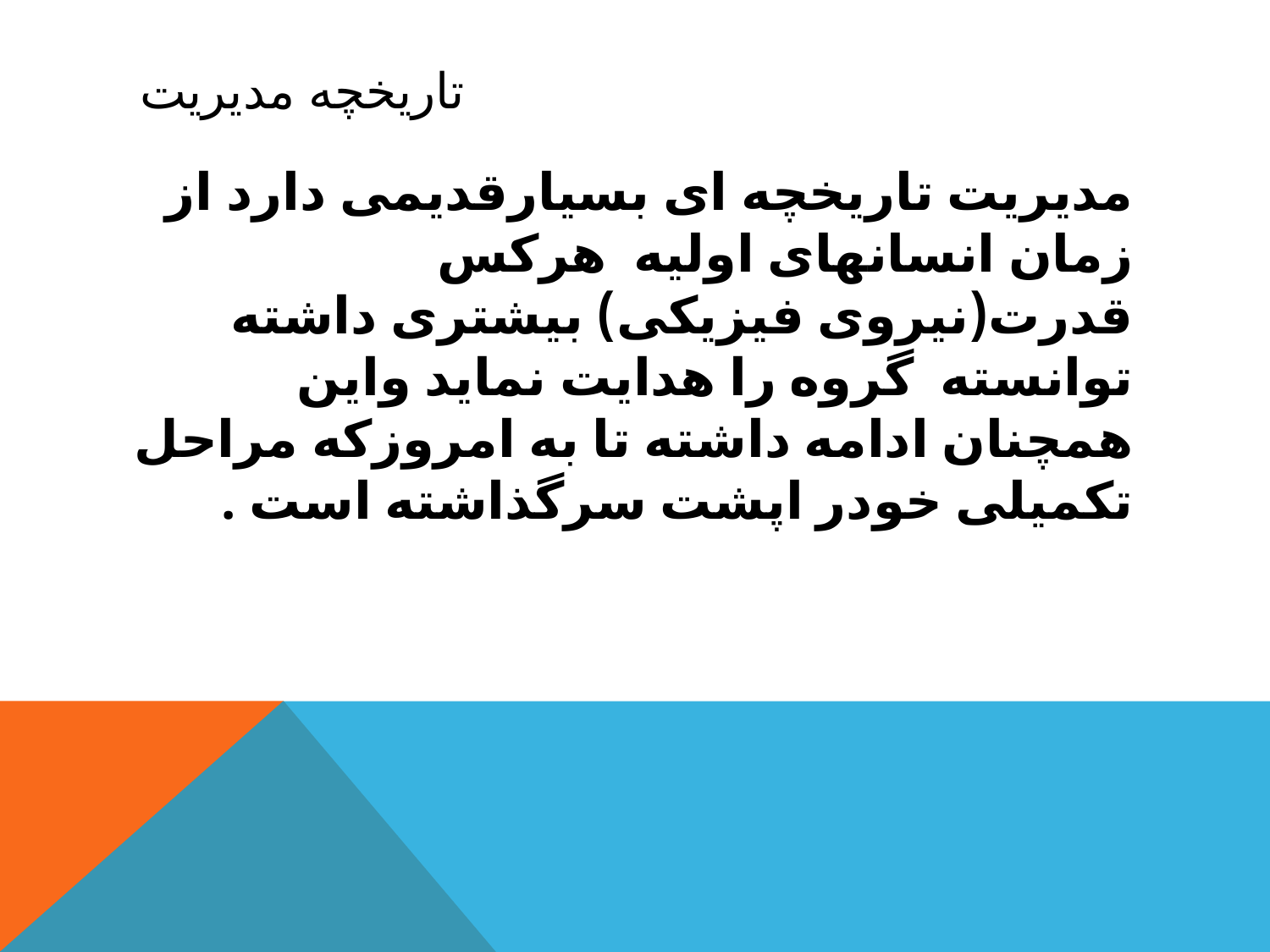

# تاریخچه مدیریت
مدیریت تاریخچه ای بسیارقدیمی دارد از زمان انسانهای اولیه  هرکس قدرت(نیروی فیزیکی) بیشتری داشته توانسته  گروه را هدایت نماید واین همچنان ادامه داشته تا به امروزکه مراحل تکمیلی خودر اپشت سرگذاشته است .